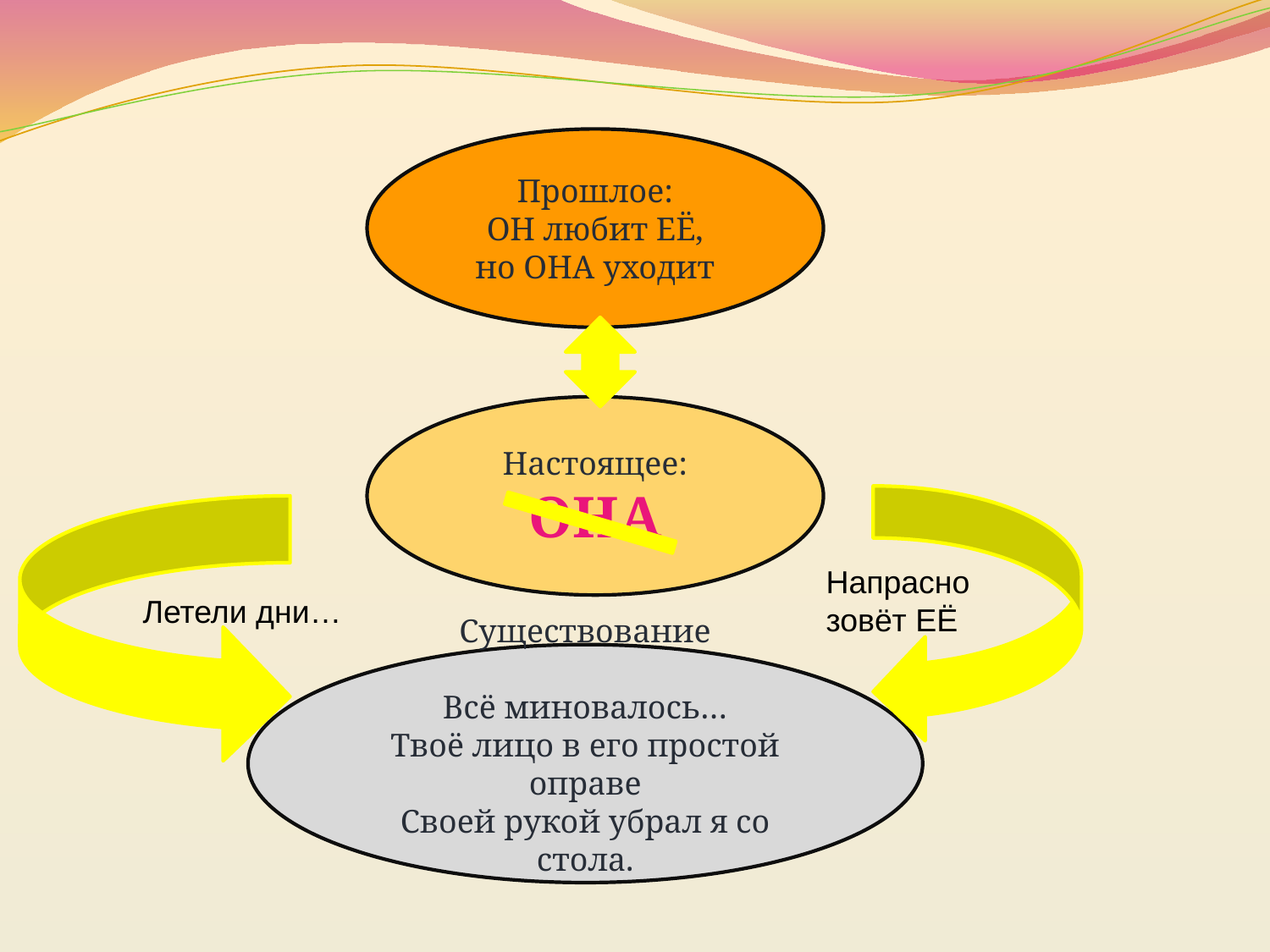

Прошлое:
ОН любит ЕЁ,
но ОНА уходит

Настоящее:
ОНА

Напрасно
зовёт ЕЁ
Летели дни…

Существование

Всё миновалось…
Твоё лицо в его простой оправе
Своей рукой убрал я со стола.